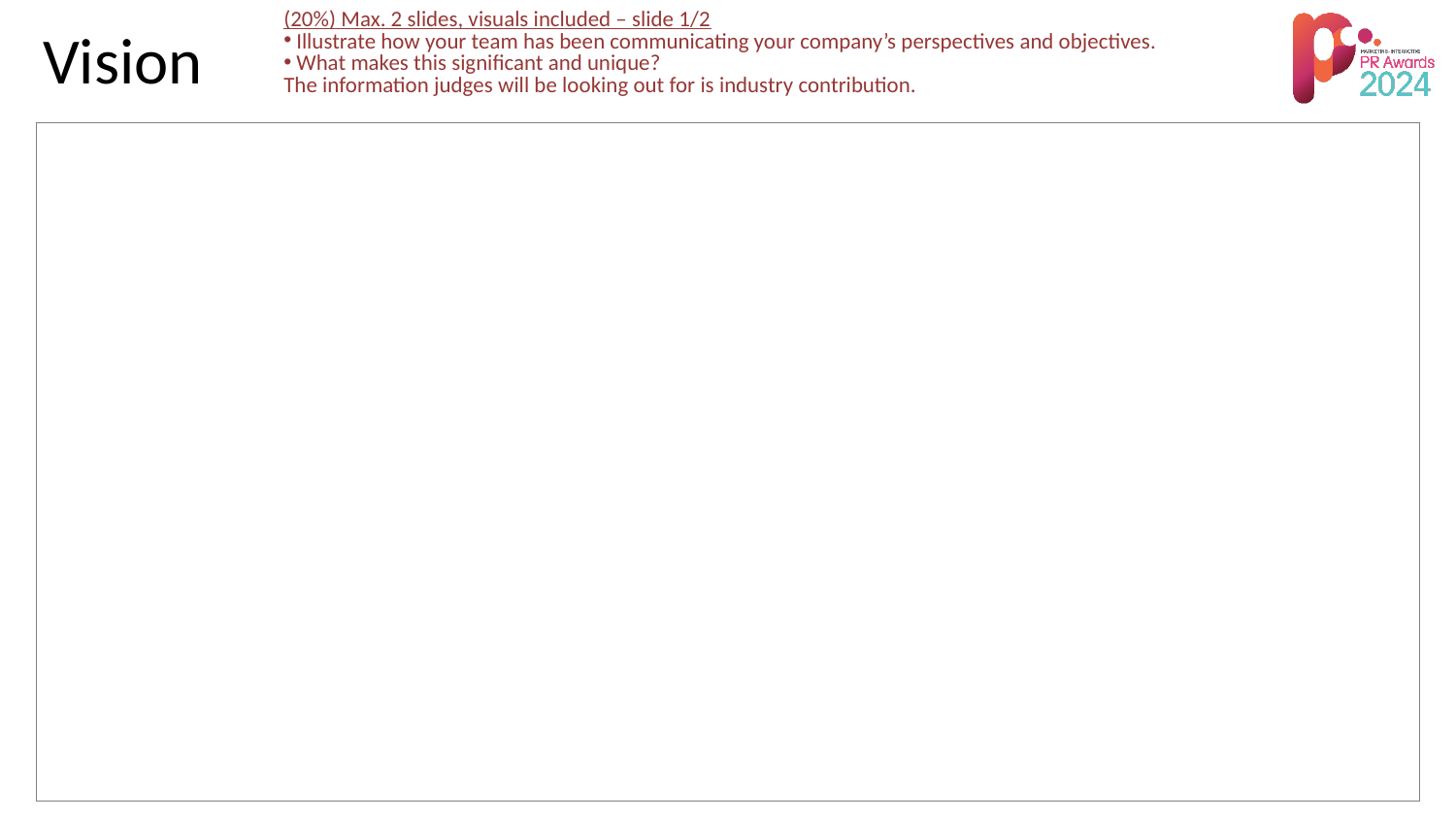

(20%) Max. 2 slides, visuals included – slide 1/2
 Illustrate how your team has been communicating your company’s perspectives and objectives.
 What makes this significant and unique?
The information judges will be looking out for is industry contribution.
Vision
|  |
| --- |